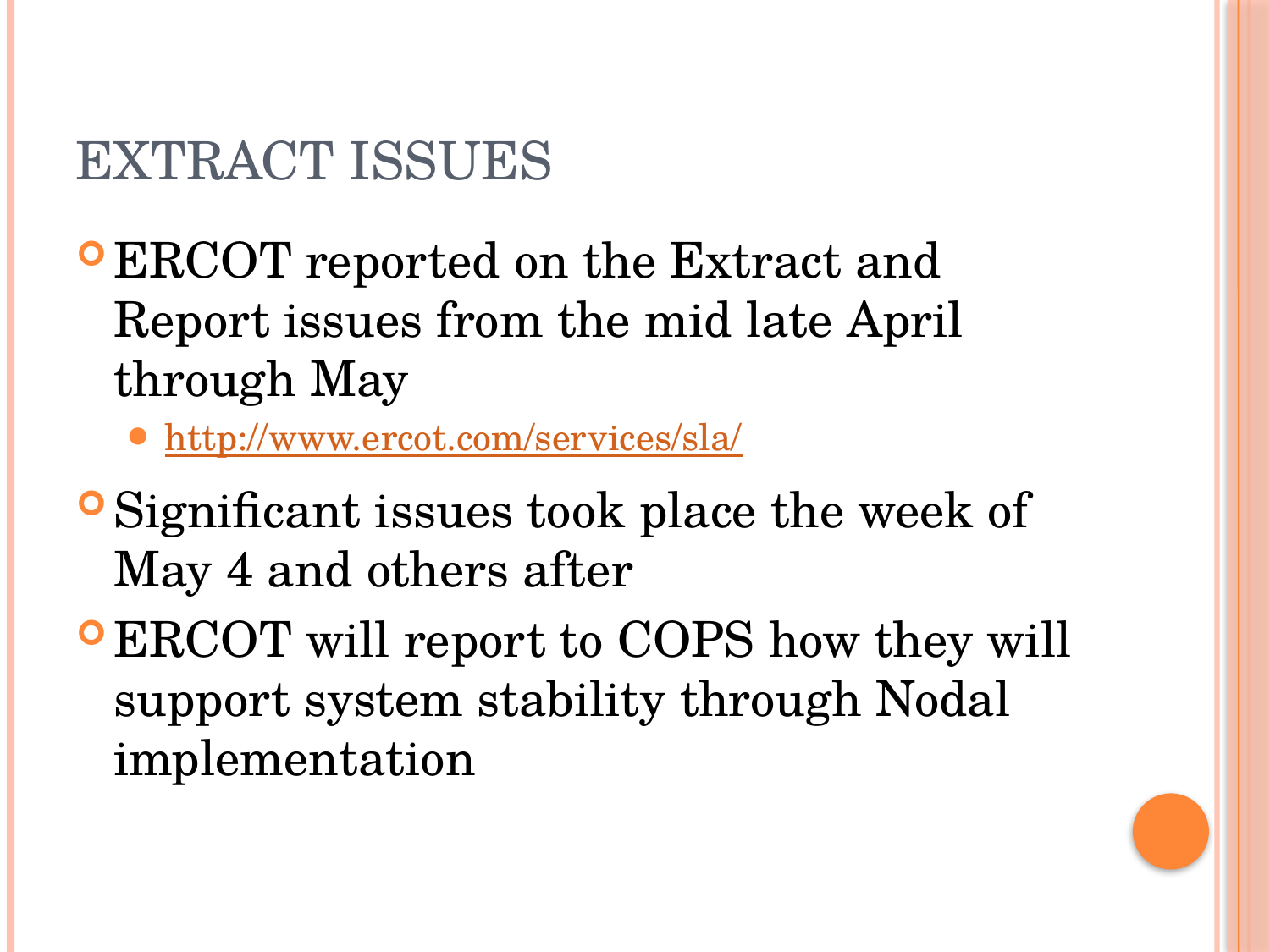

# Extract Issues
ERCOT reported on the Extract and Report issues from the mid late April through May
http://www.ercot.com/services/sla/
Significant issues took place the week of May 4 and others after
ERCOT will report to COPS how they will support system stability through Nodal implementation